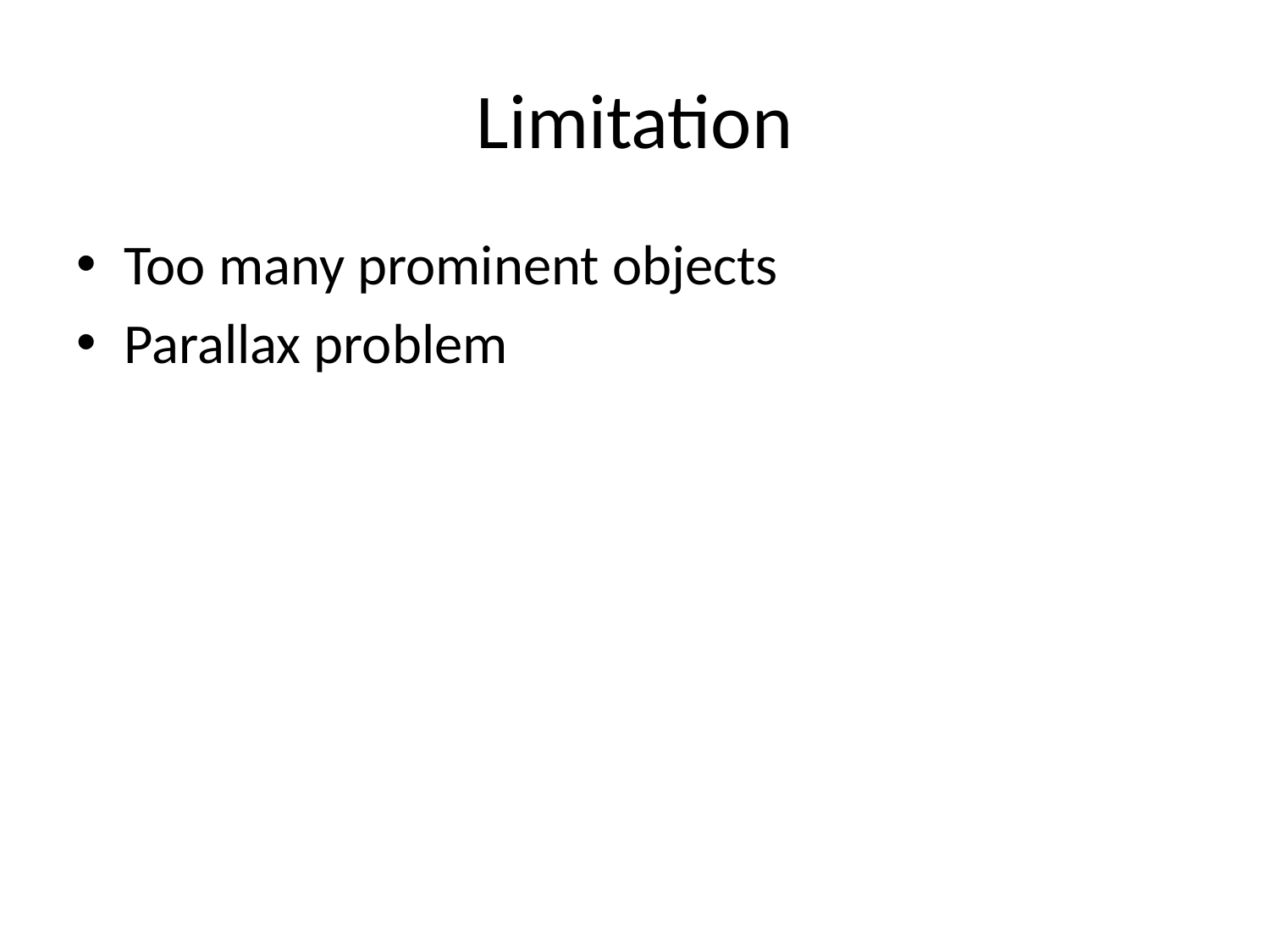

# Limitation
Too many prominent objects
Parallax problem